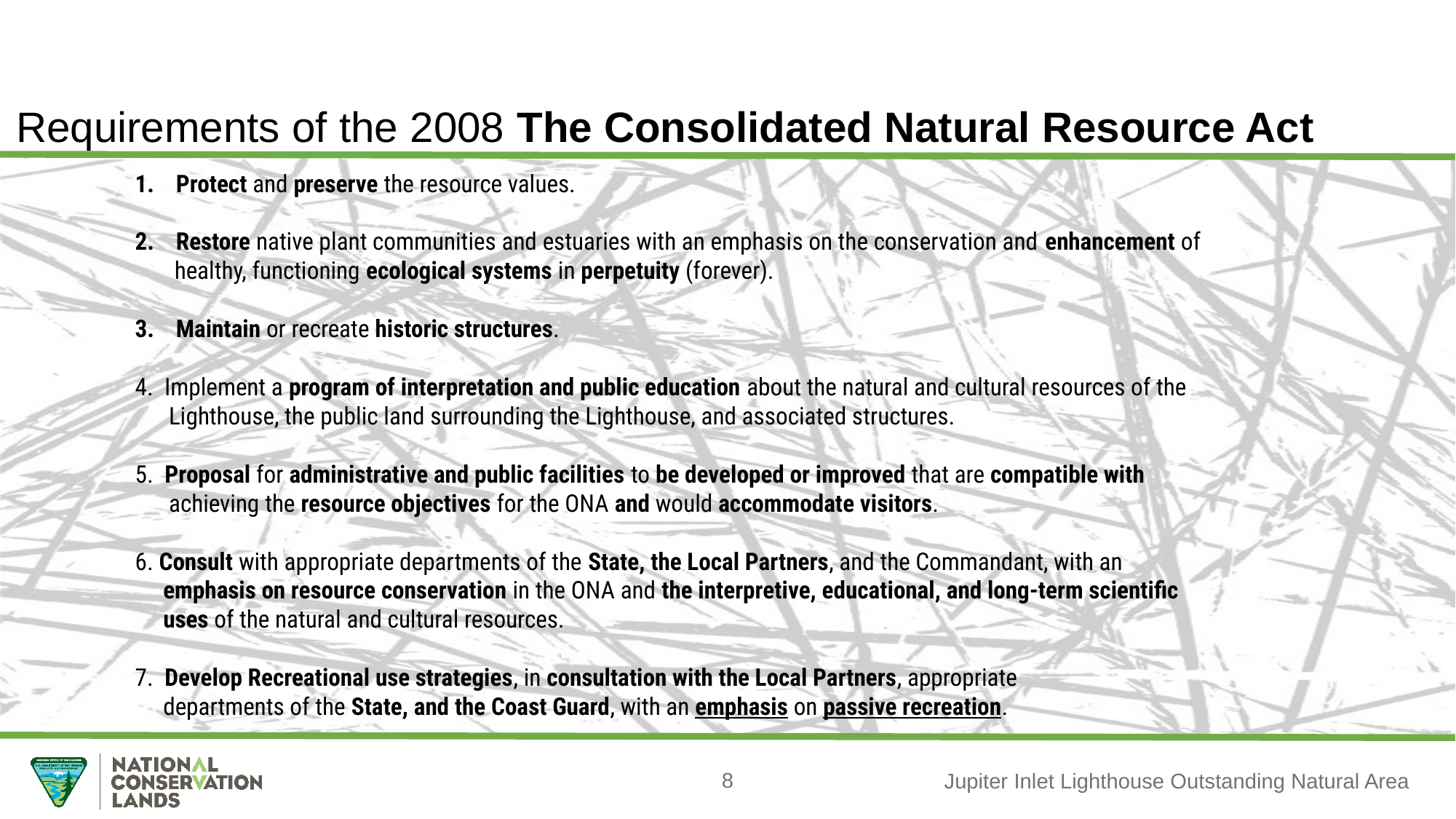

Requirements of the 2008 The Consolidated Natural Resource Act
Protect and preserve the resource values.

Restore native plant communities and estuaries with an emphasis on the conservation and enhancement of
       healthy, functioning ecological systems in perpetuity (forever).

Maintain or recreate historic structures.

4.  Implement a program of interpretation and public education about the natural and cultural resources of the
      Lighthouse, the public land surrounding the Lighthouse, and associated structures.

5.  Proposal for administrative and public facilities to be developed or improved that are compatible with
      achieving the resource objectives for the ONA and would accommodate visitors.

6. Consult with appropriate departments of the State, the Local Partners, and the Commandant, with an
     emphasis on resource conservation in the ONA and the interpretive, educational, and long-term scientific
     uses of the natural and cultural resources.

7.  Develop Recreational use strategies, in consultation with the Local Partners, appropriate
     departments of the State, and the Coast Guard, with an emphasis on passive recreation.